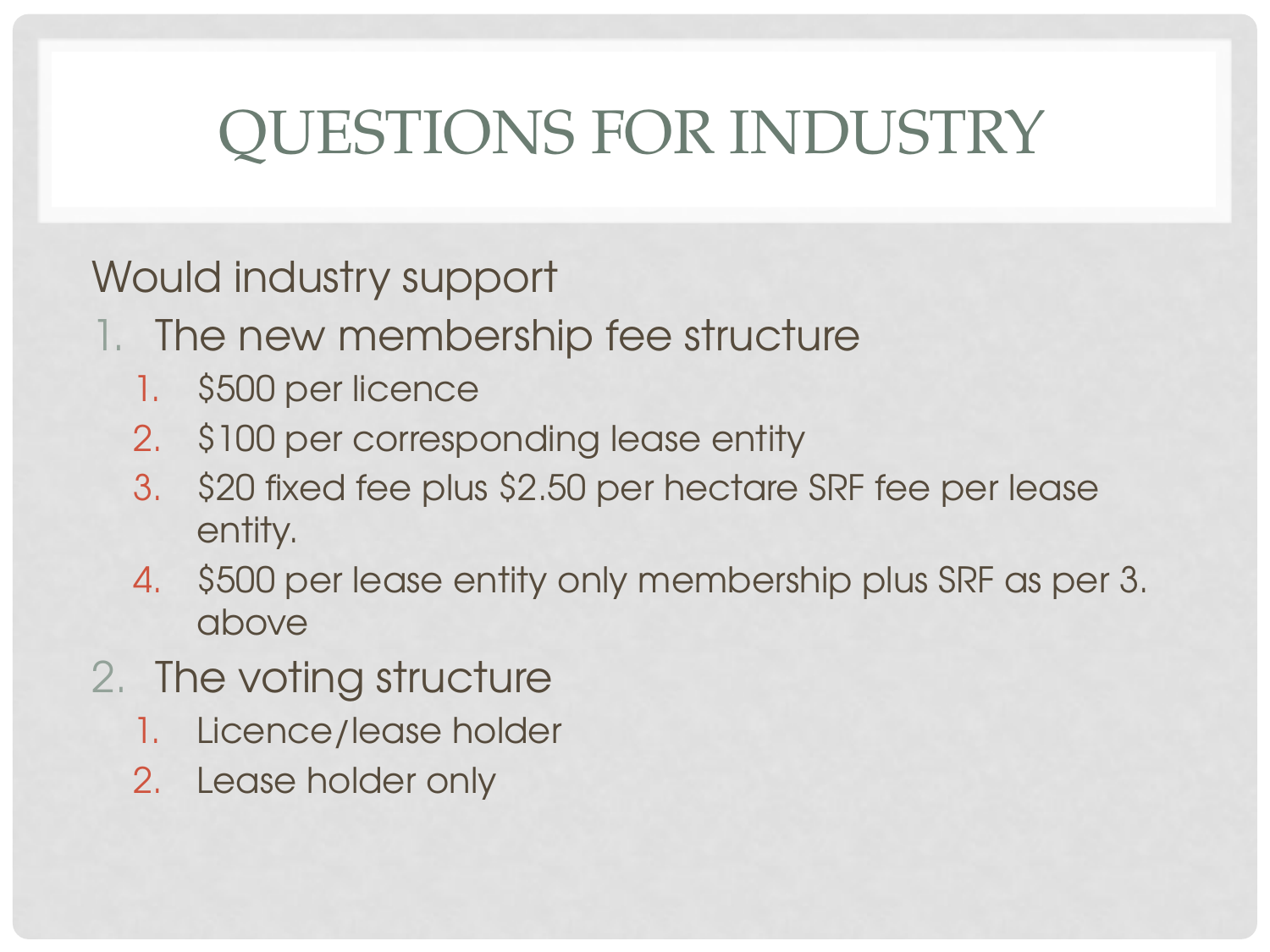

# Questions for Industry
Would industry support
The new membership fee structure
$500 per licence
$100 per corresponding lease entity
$20 fixed fee plus $2.50 per hectare SRF fee per lease entity.
$500 per lease entity only membership plus SRF as per 3. above
The voting structure
Licence/lease holder
Lease holder only